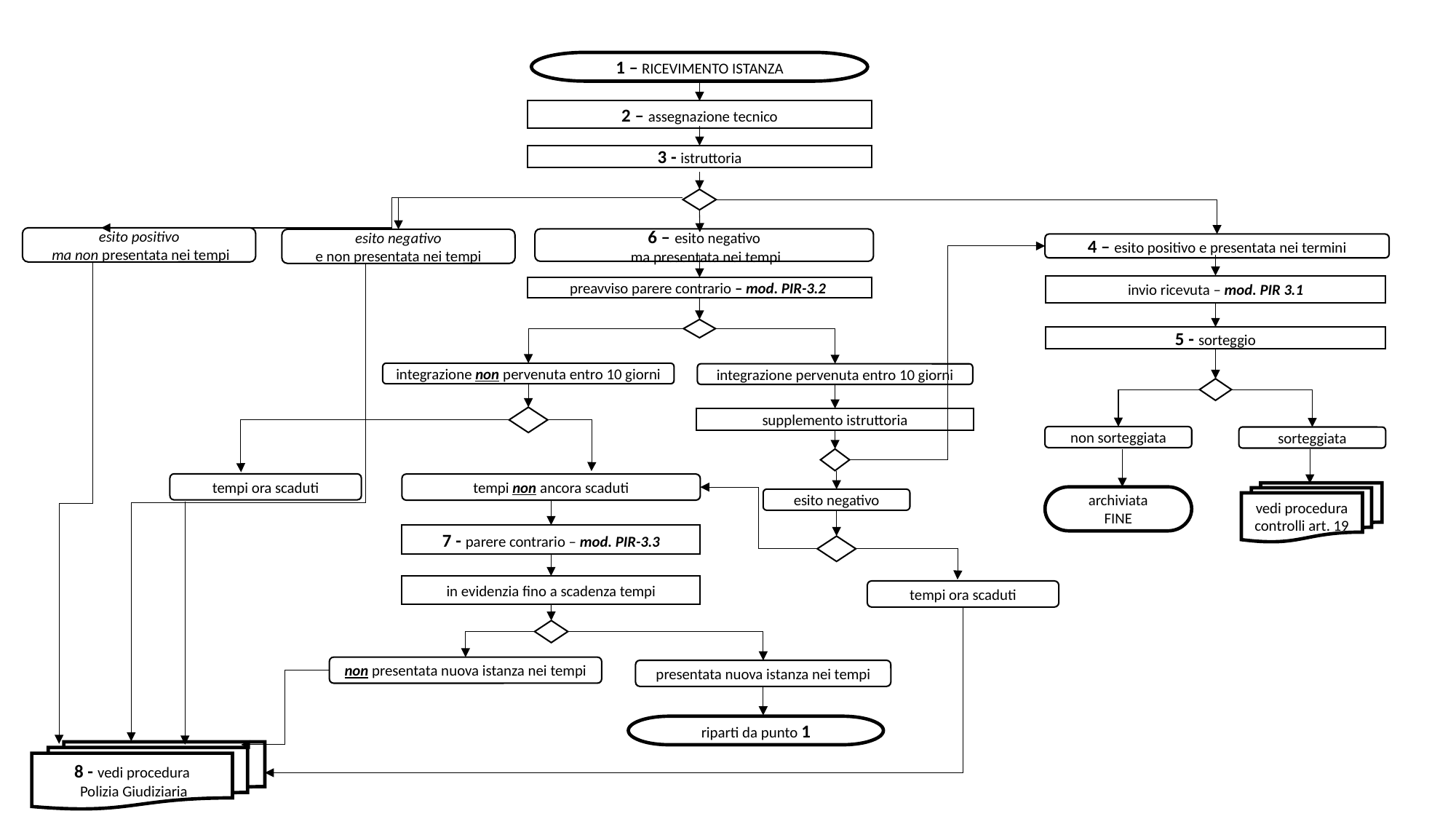

1 – RICEVIMENTO ISTANZA
2 – assegnazione tecnico
3 - istruttoria

esito positivo
 ma non presentata nei tempi
6 – esito negativo
 ma presentata nei tempi
esito negativo
e non presentata nei tempi
4 – esito positivo e presentata nei termini
invio ricevuta – mod. PIR 3.1
preavviso parere contrario – mod. PIR-3.2

5 - sorteggio
integrazione non pervenuta entro 10 giorni
integrazione pervenuta entro 10 giorni

supplemento istruttoria
non sorteggiata
sorteggiata

tempi ora scaduti
tempi non ancora scaduti
vedi procedura controlli art. 19
archiviata
FINE
esito negativo
7 - parere contrario – mod. PIR-3.3

in evidenzia fino a scadenza tempi
tempi ora scaduti

non presentata nuova istanza nei tempi
presentata nuova istanza nei tempi
riparti da punto 1
8 - vedi procedura
 Polizia Giudiziaria